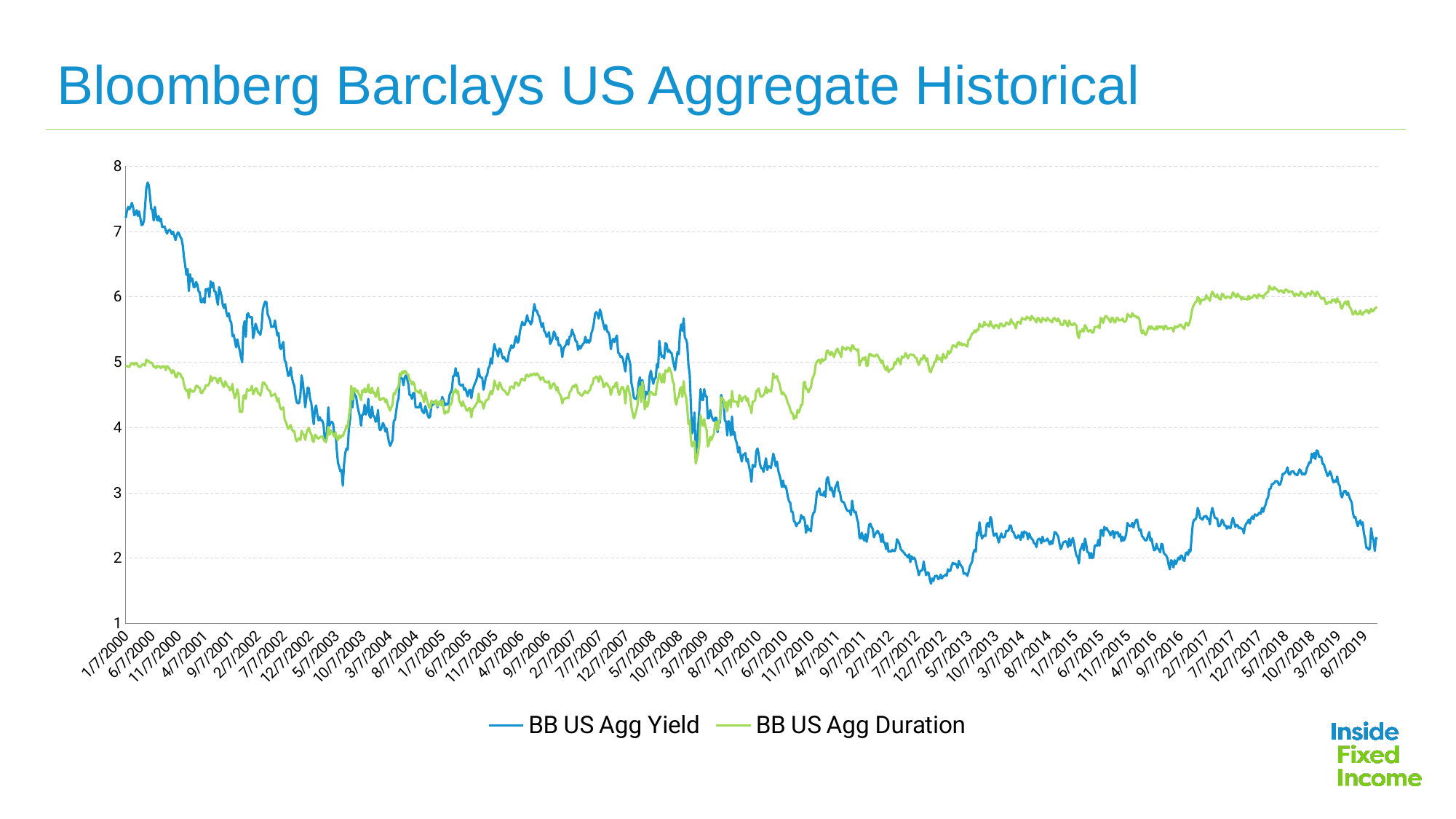

# Bloomberg Barclays US Aggregate Historical

### Chart

| Category | BB US Agg Yield | BB US Agg Duration |
|---|---|---|
| 36532 | 7.21 | 4.95 |
| 36539 | 7.32 | 4.9399999999999995 |
| 36546 | 7.38 | 4.93 |
| 36553 | 7.34 | 4.93 |
| 36560 | 7.38 | 4.97 |
| 36567 | 7.44 | 4.98 |
| 36574 | 7.38 | 4.99 |
| 36581 | 7.25 | 4.96 |
| 36588 | 7.27 | 4.99 |
| 36595 | 7.33 | 4.99 |
| 36602 | 7.24 | 4.95 |
| 36609 | 7.31 | 4.93 |
| 36616 | 7.21 | 4.93 |
| 36623 | 7.1 | 4.95 |
| 36630 | 7.11 | 4.97 |
| 36637 | 7.17 | 4.97 |
| 36644 | 7.4 | 4.95 |
| 36651 | 7.67 | 5.04 |
| 36658 | 7.75 | 5.02 |
| 36665 | 7.71 | 5.02 |
| 36672 | 7.54 | 4.99 |
| 36679 | 7.35 | 5.0 |
| 36686 | 7.33 | 4.98 |
| 36693 | 7.17 | 4.93 |
| 36700 | 7.38 | 4.9399999999999995 |
| 36707 | 7.24 | 4.91 |
| 36714 | 7.17 | 4.9399999999999995 |
| 36721 | 7.24 | 4.9399999999999995 |
| 36728 | 7.16 | 4.93 |
| 36735 | 7.2 | 4.91 |
| 36742 | 7.07 | 4.9399999999999995 |
| 36749 | 7.07 | 4.93 |
| 36756 | 7.08 | 4.9399999999999995 |
| 36763 | 7.02 | 4.88 |
| 36770 | 6.97 | 4.9399999999999995 |
| 36777 | 7.01 | 4.93 |
| 36784 | 7.03 | 4.9 |
| 36791 | 7.01 | 4.87 |
| 36798 | 6.96 | 4.83 |
| 36805 | 7.0 | 4.88 |
| 36812 | 6.9399999999999995 | 4.85 |
| 36819 | 6.87 | 4.78 |
| 36826 | 6.9399999999999995 | 4.77 |
| 36833 | 6.99 | 4.84 |
| 36840 | 6.97 | 4.83 |
| 36847 | 6.92 | 4.82 |
| 36854 | 6.89 | 4.77 |
| 36861 | 6.79 | 4.76 |
| 36868 | 6.61 | 4.66 |
| 36875 | 6.49 | 4.6 |
| 36882 | 6.34 | 4.5600000000000005 |
| 36889 | 6.43 | 4.58 |
| 36896 | 6.09 | 4.45 |
| 36903 | 6.35 | 4.59 |
| 36910 | 6.24 | 4.57 |
| 36917 | 6.28 | 4.55 |
| 36924 | 6.15 | 4.55 |
| 36931 | 6.15 | 4.58 |
| 36938 | 6.23 | 4.64 |
| 36945 | 6.19 | 4.64 |
| 36952 | 6.09 | 4.61 |
| 36959 | 6.07 | 4.61 |
| 36966 | 5.92 | 4.53 |
| 36973 | 5.92 | 4.53 |
| 36980 | 5.98 | 4.57 |
| 36987 | 5.91 | 4.59 |
| 36994 | 6.12 | 4.65 |
| 37001 | 6.1 | 4.64 |
| 37008 | 6.13 | 4.65 |
| 37015 | 6.0 | 4.68 |
| 37022 | 6.24 | 4.79 |
| 37029 | 6.15 | 4.71 |
| 37036 | 6.22 | 4.76 |
| 37043 | 6.09 | 4.76 |
| 37050 | 6.08 | 4.76 |
| 37057 | 5.97 | 4.72 |
| 37064 | 5.88 | 4.68 |
| 37071 | 6.15 | 4.75 |
| 37078 | 6.09 | 4.76 |
| 37085 | 6.01 | 4.7 |
| 37092 | 5.88 | 4.65 |
| 37099 | 5.83 | 4.62 |
| 37106 | 5.89 | 4.71 |
| 37113 | 5.76 | 4.67 |
| 37120 | 5.7 | 4.63 |
| 37127 | 5.75 | 4.62 |
| 37134 | 5.64 | 4.57 |
| 37141 | 5.61 | 4.59 |
| 37148 | 5.4 | 4.67 |
| 37155 | 5.42 | 4.52 |
| 37162 | 5.33 | 4.45 |
| 37169 | 5.23 | 4.51 |
| 37176 | 5.35 | 4.59 |
| 37183 | 5.26 | 4.51 |
| 37190 | 5.18 | 4.24 |
| 37197 | 5.08 | 4.24 |
| 37204 | 5.0 | 4.24 |
| 37211 | 5.53 | 4.48 |
| 37218 | 5.63 | 4.5 |
| 37225 | 5.39 | 4.44 |
| 37232 | 5.73 | 4.59 |
| 37239 | 5.75 | 4.57 |
| 37246 | 5.6899999999999995 | 4.57 |
| 37253 | 5.6899999999999995 | 4.58 |
| 37260 | 5.6899999999999995 | 4.64 |
| 37267 | 5.37 | 4.51 |
| 37274 | 5.45 | 4.55 |
| 37281 | 5.59 | 4.6 |
| 37288 | 5.54 | 4.6 |
| 37295 | 5.47 | 4.53 |
| 37302 | 5.45 | 4.52 |
| 37309 | 5.42 | 4.49 |
| 37316 | 5.53 | 4.5600000000000005 |
| 37323 | 5.8100000000000005 | 4.6899999999999995 |
| 37330 | 5.88 | 4.6899999999999995 |
| 37337 | 5.93 | 4.66 |
| 37344 | 5.92 | 4.64 |
| 37351 | 5.74 | 4.59 |
| 37358 | 5.6899999999999995 | 4.57 |
| 37365 | 5.64 | 4.5600000000000005 |
| 37372 | 5.54 | 4.48 |
| 37379 | 5.55 | 4.5 |
| 37386 | 5.54 | 4.5 |
| 37393 | 5.64 | 4.52 |
| 37400 | 5.53 | 4.47 |
| 37407 | 5.41 | 4.4 |
| 37414 | 5.45 | 4.45 |
| 37421 | 5.23 | 4.32 |
| 37428 | 5.2 | 4.28 |
| 37435 | 5.27 | 4.29 |
| 37442 | 5.31 | 4.31 |
| 37449 | 5.03 | 4.12 |
| 37456 | 5.0 | 4.09 |
| 37463 | 4.89 | 4.03 |
| 37470 | 4.79 | 3.98 |
| 37477 | 4.8100000000000005 | 4.01 |
| 37484 | 4.92 | 4.04 |
| 37491 | 4.77 | 3.9699999999999998 |
| 37498 | 4.6899999999999995 | 3.94 |
| 37505 | 4.64 | 3.95 |
| 37512 | 4.48 | 3.83 |
| 37519 | 4.39 | 3.79 |
| 37526 | 4.37 | 3.82 |
| 37533 | 4.38 | 3.84 |
| 37540 | 4.49 | 3.81 |
| 37547 | 4.8 | 3.95 |
| 37554 | 4.6899999999999995 | 3.9 |
| 37561 | 4.51 | 3.89 |
| 37568 | 4.31 | 3.81 |
| 37575 | 4.47 | 3.91 |
| 37582 | 4.61 | 3.9699999999999998 |
| 37589 | 4.6 | 4.0 |
| 37596 | 4.44 | 3.93 |
| 37603 | 4.38 | 3.9 |
| 37610 | 4.2 | 3.8 |
| 37617 | 4.05 | 3.7800000000000002 |
| 37624 | 4.29 | 3.89 |
| 37631 | 4.34 | 3.88 |
| 37638 | 4.2 | 3.84 |
| 37645 | 4.11 | 3.83 |
| 37652 | 4.16 | 3.85 |
| 37659 | 4.11 | 3.86 |
| 37666 | 4.11 | 3.87 |
| 37673 | 4.05 | 3.83 |
| 37680 | 3.86 | 3.79 |
| 37687 | 3.7800000000000002 | 3.7800000000000002 |
| 37694 | 3.94 | 3.84 |
| 37701 | 4.31 | 4.01 |
| 37708 | 4.03 | 3.89 |
| 37715 | 4.08 | 3.96 |
| 37722 | 4.09 | 3.93 |
| 37729 | 4.06 | 3.9 |
| 37736 | 3.9 | 3.86 |
| 37743 | 3.92 | 3.93 |
| 37750 | 3.66 | 3.83 |
| 37757 | 3.46 | 3.81 |
| 37764 | 3.4 | 3.88 |
| 37771 | 3.33 | 3.84 |
| 37778 | 3.35 | 3.88 |
| 37785 | 3.11 | 3.87 |
| 37792 | 3.43 | 3.92 |
| 37799 | 3.61 | 3.96 |
| 37806 | 3.68 | 4.03 |
| 37813 | 3.66 | 4.0 |
| 37820 | 3.98 | 4.17 |
| 37827 | 4.13 | 4.31 |
| 37834 | 4.5600000000000005 | 4.64 |
| 37841 | 4.31 | 4.43 |
| 37848 | 4.54 | 4.6 |
| 37855 | 4.5 | 4.6 |
| 37862 | 4.47 | 4.55 |
| 37869 | 4.34 | 4.57 |
| 37876 | 4.25 | 4.52 |
| 37883 | 4.18 | 4.49 |
| 37890 | 4.03 | 4.42 |
| 37897 | 4.2 | 4.57 |
| 37904 | 4.2 | 4.54 |
| 37911 | 4.35 | 4.6 |
| 37918 | 4.2 | 4.54 |
| 37925 | 4.25 | 4.5600000000000005 |
| 37932 | 4.44 | 4.66 |
| 37939 | 4.18 | 4.54 |
| 37946 | 4.15 | 4.53 |
| 37953 | 4.32 | 4.61 |
| 37960 | 4.18 | 4.53 |
| 37967 | 4.17 | 4.54 |
| 37974 | 4.09 | 4.47 |
| 37981 | 4.1 | 4.5 |
| 37988 | 4.27 | 4.61 |
| 37995 | 3.99 | 4.43 |
| 38002 | 3.96 | 4.42 |
| 38009 | 4.0 | 4.44 |
| 38016 | 4.07 | 4.45 |
| 38023 | 4.04 | 4.45 |
| 38030 | 3.94 | 4.39 |
| 38037 | 3.99 | 4.43 |
| 38044 | 3.89 | 4.36 |
| 38051 | 3.7800000000000002 | 4.3 |
| 38058 | 3.7199999999999998 | 4.26 |
| 38065 | 3.76 | 4.31 |
| 38072 | 3.81 | 4.35 |
| 38079 | 4.1 | 4.53 |
| 38086 | 4.12 | 4.51 |
| 38093 | 4.25 | 4.57 |
| 38100 | 4.39 | 4.6 |
| 38107 | 4.45 | 4.64 |
| 38114 | 4.8 | 4.83 |
| 38121 | 4.76 | 4.79 |
| 38128 | 4.75 | 4.86 |
| 38135 | 4.65 | 4.83 |
| 38142 | 4.77 | 4.87 |
| 38149 | 4.8 | 4.86 |
| 38156 | 4.75 | 4.82 |
| 38163 | 4.67 | 4.8100000000000005 |
| 38170 | 4.5 | 4.73 |
| 38177 | 4.5 | 4.71 |
| 38184 | 4.44 | 4.66 |
| 38191 | 4.53 | 4.7 |
| 38198 | 4.53 | 4.67 |
| 38205 | 4.31 | 4.5600000000000005 |
| 38212 | 4.31 | 4.5600000000000005 |
| 38219 | 4.31 | 4.55 |
| 38226 | 4.31 | 4.53 |
| 38233 | 4.38 | 4.58 |
| 38240 | 4.27 | 4.49 |
| 38247 | 4.24 | 4.47 |
| 38254 | 4.22 | 4.39 |
| 38261 | 4.33 | 4.54 |
| 38268 | 4.26 | 4.45 |
| 38275 | 4.19 | 4.38 |
| 38282 | 4.15 | 4.31 |
| 38289 | 4.17 | 4.3 |
| 38296 | 4.33 | 4.41 |
| 38303 | 4.35 | 4.4 |
| 38310 | 4.36 | 4.37 |
| 38317 | 4.4 | 4.38 |
| 38324 | 4.39 | 4.42 |
| 38331 | 4.31 | 4.33 |
| 38338 | 4.38 | 4.39 |
| 38345 | 4.38 | 4.4 |
| 38352 | 4.38 | 4.34 |
| 38359 | 4.47 | 4.42 |
| 38366 | 4.42 | 4.3 |
| 38373 | 4.34 | 4.21 |
| 38380 | 4.37 | 4.25 |
| 38387 | 4.35 | 4.23 |
| 38394 | 4.37 | 4.24 |
| 38401 | 4.5 | 4.34 |
| 38408 | 4.54 | 4.35 |
| 38415 | 4.59 | 4.4 |
| 38422 | 4.79 | 4.55 |
| 38429 | 4.79 | 4.54 |
| 38436 | 4.91 | 4.59 |
| 38443 | 4.79 | 4.53 |
| 38450 | 4.84 | 4.5600000000000005 |
| 38457 | 4.67 | 4.41 |
| 38464 | 4.65 | 4.37 |
| 38471 | 4.64 | 4.33 |
| 38478 | 4.66 | 4.4 |
| 38485 | 4.58 | 4.34 |
| 38492 | 4.6 | 4.32 |
| 38499 | 4.54 | 4.26 |
| 38506 | 4.48 | 4.26 |
| 38513 | 4.57 | 4.3 |
| 38520 | 4.58 | 4.3 |
| 38527 | 4.45 | 4.16 |
| 38534 | 4.57 | 4.28 |
| 38541 | 4.63 | 4.3 |
| 38548 | 4.68 | 4.33 |
| 38555 | 4.72 | 4.36 |
| 38562 | 4.79 | 4.39 |
| 38569 | 4.9 | 4.52 |
| 38576 | 4.78 | 4.39 |
| 38583 | 4.77 | 4.4 |
| 38590 | 4.76 | 4.38 |
| 38597 | 4.58 | 4.29 |
| 38604 | 4.67 | 4.36 |
| 38611 | 4.78 | 4.42 |
| 38618 | 4.8 | 4.42 |
| 38625 | 4.91 | 4.44 |
| 38632 | 4.9399999999999995 | 4.51 |
| 38639 | 5.06 | 4.5600000000000005 |
| 38646 | 4.98 | 4.51 |
| 38653 | 5.16 | 4.58 |
| 38660 | 5.28 | 4.72 |
| 38667 | 5.2 | 4.65 |
| 38674 | 5.17 | 4.64 |
| 38681 | 5.09 | 4.58 |
| 38688 | 5.21 | 4.6899999999999995 |
| 38695 | 5.2 | 4.67 |
| 38702 | 5.12 | 4.61 |
| 38709 | 5.06 | 4.58 |
| 38716 | 5.08 | 4.57 |
| 38723 | 5.04 | 4.55 |
| 38730 | 5.01 | 4.52 |
| 38737 | 5.02 | 4.5 |
| 38744 | 5.15 | 4.54 |
| 38751 | 5.2 | 4.62 |
| 38758 | 5.26 | 4.63 |
| 38765 | 5.22 | 4.62 |
| 38772 | 5.24 | 4.6 |
| 38779 | 5.34 | 4.6899999999999995 |
| 38786 | 5.4 | 4.6899999999999995 |
| 38793 | 5.3 | 4.67 |
| 38800 | 5.32 | 4.64 |
| 38807 | 5.47 | 4.68 |
| 38814 | 5.55 | 4.74 |
| 38821 | 5.62 | 4.75 |
| 38828 | 5.57 | 4.73 |
| 38835 | 5.57 | 4.72 |
| 38842 | 5.64 | 4.8 |
| 38849 | 5.72 | 4.8100000000000005 |
| 38856 | 5.63 | 4.78 |
| 38863 | 5.63 | 4.79 |
| 38870 | 5.58 | 4.82 |
| 38877 | 5.62 | 4.8 |
| 38884 | 5.77 | 4.82 |
| 38891 | 5.89 | 4.83 |
| 38898 | 5.79 | 4.8 |
| 38905 | 5.79 | 4.83 |
| 38912 | 5.73 | 4.8100000000000005 |
| 38919 | 5.7 | 4.78 |
| 38926 | 5.62 | 4.73 |
| 38933 | 5.54 | 4.76 |
| 38940 | 5.6 | 4.77 |
| 38947 | 5.48 | 4.72 |
| 38954 | 5.46 | 4.7 |
| 38961 | 5.39 | 4.7 |
| 38968 | 5.41 | 4.6899999999999995 |
| 38975 | 5.46 | 4.71 |
| 38982 | 5.28 | 4.6 |
| 38989 | 5.32 | 4.61 |
| 38996 | 5.37 | 4.66 |
| 39003 | 5.47 | 4.68 |
| 39010 | 5.44 | 4.65 |
| 39017 | 5.35 | 4.57 |
| 39024 | 5.38 | 4.62 |
| 39031 | 5.26 | 4.54 |
| 39038 | 5.27 | 4.51 |
| 39045 | 5.23 | 4.47 |
| 39052 | 5.08 | 4.37 |
| 39059 | 5.21 | 4.44 |
| 39066 | 5.24 | 4.44 |
| 39073 | 5.27 | 4.45 |
| 39080 | 5.34 | 4.46 |
| 39087 | 5.27 | 4.45 |
| 39094 | 5.39 | 4.54 |
| 39101 | 5.4 | 4.5600000000000005 |
| 39108 | 5.5 | 4.61 |
| 39115 | 5.44 | 4.64 |
| 39122 | 5.4 | 4.62 |
| 39129 | 5.32 | 4.66 |
| 39136 | 5.32 | 4.64 |
| 39143 | 5.19 | 4.53 |
| 39150 | 5.25 | 4.53 |
| 39157 | 5.21 | 4.5 |
| 39164 | 5.25 | 4.49 |
| 39171 | 5.28 | 4.5 |
| 39178 | 5.3 | 4.54 |
| 39185 | 5.39 | 4.5600000000000005 |
| 39192 | 5.3 | 4.53 |
| 39199 | 5.34 | 4.53 |
| 39206 | 5.3 | 4.5600000000000005 |
| 39213 | 5.33 | 4.58 |
| 39220 | 5.45 | 4.65 |
| 39227 | 5.5 | 4.67 |
| 39234 | 5.6 | 4.76 |
| 39241 | 5.74 | 4.76 |
| 39248 | 5.77 | 4.78 |
| 39255 | 5.74 | 4.76 |
| 39262 | 5.67 | 4.7 |
| 39269 | 5.8100000000000005 | 4.79 |
| 39276 | 5.75 | 4.76 |
| 39283 | 5.65 | 4.72 |
| 39290 | 5.57 | 4.62 |
| 39297 | 5.5 | 4.64 |
| 39304 | 5.57 | 4.68 |
| 39311 | 5.47 | 4.67 |
| 39318 | 5.46 | 4.63 |
| 39325 | 5.4 | 4.62 |
| 39332 | 5.2 | 4.5 |
| 39339 | 5.32 | 4.57 |
| 39346 | 5.36 | 4.63 |
| 39353 | 5.31 | 4.62 |
| 39360 | 5.37 | 4.68 |
| 39367 | 5.41 | 4.6899999999999995 |
| 39374 | 5.15 | 4.55 |
| 39381 | 5.13 | 4.5 |
| 39388 | 5.08 | 4.57 |
| 39395 | 5.09 | 4.62 |
| 39402 | 5.05 | 4.62 |
| 39409 | 4.95 | 4.55 |
| 39416 | 4.86 | 4.37 |
| 39423 | 5.07 | 4.59 |
| 39430 | 5.13 | 4.64 |
| 39437 | 5.05 | 4.5600000000000005 |
| 39444 | 4.97 | 4.48 |
| 39451 | 4.68 | 4.31 |
| 39458 | 4.59 | 4.22 |
| 39465 | 4.46 | 4.14 |
| 39472 | 4.44 | 4.19 |
| 39479 | 4.44 | 4.26 |
| 39486 | 4.5 | 4.34 |
| 39493 | 4.6899999999999995 | 4.55 |
| 39500 | 4.77 | 4.63 |
| 39507 | 4.49 | 4.39 |
| 39514 | 4.73 | 4.7 |
| 39521 | 4.62 | 4.53 |
| 39528 | 4.43 | 4.28 |
| 39535 | 4.55 | 4.4 |
| 39542 | 4.52 | 4.32 |
| 39549 | 4.51 | 4.38 |
| 39556 | 4.79 | 4.54 |
| 39563 | 4.87 | 4.55 |
| 39570 | 4.76 | 4.53 |
| 39577 | 4.67 | 4.5 |
| 39584 | 4.75 | 4.51 |
| 39591 | 4.76 | 4.5 |
| 39598 | 4.97 | 4.65 |
| 39605 | 4.92 | 4.73 |
| 39612 | 5.33 | 4.83 |
| 39619 | 5.17 | 4.77 |
| 39626 | 5.08 | 4.6899999999999995 |
| 39633 | 5.1 | 4.82 |
| 39640 | 5.06 | 4.6899999999999995 |
| 39647 | 5.29 | 4.88 |
| 39654 | 5.28 | 4.86 |
| 39661 | 5.16 | 4.86 |
| 39668 | 5.19 | 4.92 |
| 39675 | 5.15 | 4.88 |
| 39682 | 5.15 | 4.83 |
| 39689 | 5.05 | 4.71 |
| 39696 | 4.96 | 4.67 |
| 39703 | 4.88 | 4.42 |
| 39710 | 5.03 | 4.35 |
| 39717 | 5.16 | 4.45 |
| 39724 | 5.12 | 4.47 |
| 39731 | 5.47 | 4.59 |
| 39738 | 5.58 | 4.62 |
| 39745 | 5.48 | 4.47 |
| 39752 | 5.67 | 4.71 |
| 39759 | 5.38 | 4.53 |
| 39766 | 5.35 | 4.47 |
| 39773 | 5.28 | 4.31 |
| 39780 | 4.96 | 4.05 |
| 39787 | 4.82 | 4.11 |
| 39794 | 4.36 | 3.82 |
| 39801 | 3.91 | 3.71 |
| 39808 | 4.01 | 3.76 |
| 39815 | 4.23 | 3.79 |
| 39822 | 3.59 | 3.45 |
| 39829 | 3.75 | 3.5300000000000002 |
| 39836 | 4.01 | 3.62 |
| 39843 | 4.27 | 3.76 |
| 39850 | 4.59 | 4.19 |
| 39857 | 4.43 | 4.08 |
| 39864 | 4.42 | 4.03 |
| 39871 | 4.59 | 4.13 |
| 39878 | 4.48 | 4.02 |
| 39885 | 4.48 | 3.96 |
| 39892 | 4.14 | 3.71 |
| 39899 | 4.15 | 3.75 |
| 39906 | 4.27 | 3.86 |
| 39913 | 4.18 | 3.81 |
| 39920 | 4.13 | 3.87 |
| 39927 | 4.1 | 3.9 |
| 39934 | 4.15 | 4.06 |
| 39941 | 4.15 | 4.09 |
| 39948 | 3.93 | 3.96 |
| 39955 | 4.07 | 4.07 |
| 39962 | 4.08 | 4.14 |
| 39969 | 4.5 | 4.46 |
| 39976 | 4.42 | 4.45 |
| 39983 | 4.37 | 4.42 |
| 39990 | 4.11 | 4.3 |
| 39997 | 4.09 | 4.39 |
| 40004 | 3.88 | 4.25 |
| 40011 | 4.1 | 4.4 |
| 40018 | 4.06 | 4.42 |
| 40025 | 3.88 | 4.31 |
| 40032 | 4.17 | 4.5600000000000005 |
| 40039 | 3.89 | 4.4 |
| 40046 | 3.93 | 4.4 |
| 40053 | 3.81 | 4.4 |
| 40060 | 3.76 | 4.39 |
| 40067 | 3.62 | 4.32 |
| 40074 | 3.7 | 4.5 |
| 40081 | 3.57 | 4.46 |
| 40088 | 3.48 | 4.4 |
| 40095 | 3.58 | 4.45 |
| 40102 | 3.59 | 4.47 |
| 40109 | 3.61 | 4.48 |
| 40116 | 3.48 | 4.41 |
| 40123 | 3.52 | 4.45 |
| 40130 | 3.4 | 4.34 |
| 40137 | 3.32 | 4.32 |
| 40144 | 3.17 | 4.22 |
| 40151 | 3.43 | 4.4 |
| 40158 | 3.4 | 4.4 |
| 40165 | 3.4 | 4.42 |
| 40172 | 3.64 | 4.5600000000000005 |
| 40179 | 3.68 | 4.57 |
| 40186 | 3.59 | 4.6 |
| 40193 | 3.44 | 4.5 |
| 40200 | 3.38 | 4.47 |
| 40207 | 3.37 | 4.48 |
| 40214 | 3.32 | 4.5 |
| 40221 | 3.44 | 4.53 |
| 40228 | 3.5300000000000002 | 4.62 |
| 40235 | 3.35 | 4.53 |
| 40242 | 3.41 | 4.58 |
| 40249 | 3.4 | 4.5600000000000005 |
| 40256 | 3.38 | 4.55 |
| 40263 | 3.48 | 4.64 |
| 40270 | 3.6 | 4.83 |
| 40277 | 3.5300000000000002 | 4.76 |
| 40284 | 3.41 | 4.77 |
| 40291 | 3.48 | 4.79 |
| 40298 | 3.35 | 4.72 |
| 40305 | 3.2800000000000002 | 4.68 |
| 40312 | 3.21 | 4.59 |
| 40319 | 3.09 | 4.51 |
| 40326 | 3.19 | 4.54 |
| 40333 | 3.09 | 4.51 |
| 40340 | 3.11 | 4.49 |
| 40347 | 3.05 | 4.44 |
| 40354 | 2.94 | 4.37 |
| 40361 | 2.87 | 4.34 |
| 40368 | 2.85 | 4.28 |
| 40375 | 2.71 | 4.22 |
| 40382 | 2.71 | 4.22 |
| 40389 | 2.57 | 4.13 |
| 40396 | 2.55 | 4.18 |
| 40403 | 2.49 | 4.15 |
| 40410 | 2.5300000000000002 | 4.27 |
| 40417 | 2.54 | 4.23 |
| 40424 | 2.56 | 4.28 |
| 40431 | 2.66 | 4.35 |
| 40438 | 2.61 | 4.35 |
| 40445 | 2.63 | 4.6899999999999995 |
| 40452 | 2.57 | 4.7 |
| 40459 | 2.39 | 4.59 |
| 40466 | 2.5 | 4.59 |
| 40473 | 2.43 | 4.54 |
| 40480 | 2.45 | 4.59 |
| 40487 | 2.41 | 4.61 |
| 40494 | 2.62 | 4.73 |
| 40501 | 2.69 | 4.78 |
| 40508 | 2.71 | 4.83 |
| 40515 | 2.83 | 4.97 |
| 40522 | 3.02 | 5.01 |
| 40529 | 3.02 | 5.03 |
| 40536 | 3.07 | 5.04 |
| 40543 | 2.9699999999999998 | 4.98 |
| 40550 | 2.98 | 5.05 |
| 40557 | 2.96 | 5.02 |
| 40564 | 3.02 | 5.04 |
| 40571 | 2.94 | 5.04 |
| 40578 | 3.21 | 5.17 |
| 40585 | 3.24 | 5.18 |
| 40592 | 3.15 | 5.14 |
| 40599 | 3.04 | 5.11 |
| 40606 | 3.08 | 5.16 |
| 40613 | 3.0 | 5.13 |
| 40620 | 2.94 | 5.08 |
| 40627 | 3.08 | 5.13 |
| 40634 | 3.12 | 5.19 |
| 40641 | 3.17 | 5.21 |
| 40648 | 3.03 | 5.15 |
| 40655 | 3.01 | 5.13 |
| 40662 | 2.89 | 5.08 |
| 40669 | 2.86 | 5.24 |
| 40676 | 2.86 | 5.21 |
| 40683 | 2.82 | 5.21 |
| 40690 | 2.76 | 5.19 |
| 40697 | 2.73 | 5.23 |
| 40704 | 2.7199999999999998 | 5.22 |
| 40711 | 2.73 | 5.21 |
| 40718 | 2.66 | 5.17 |
| 40725 | 2.88 | 5.26 |
| 40732 | 2.75 | 5.25 |
| 40739 | 2.7 | 5.2 |
| 40746 | 2.71 | 5.2 |
| 40753 | 2.61 | 5.18 |
| 40760 | 2.54 | 5.2 |
| 40767 | 2.32 | 4.95 |
| 40774 | 2.3 | 5.01 |
| 40781 | 2.39 | 5.03 |
| 40788 | 2.31 | 5.07 |
| 40795 | 2.27 | 5.04 |
| 40802 | 2.37 | 5.08 |
| 40809 | 2.25 | 4.9399999999999995 |
| 40816 | 2.35 | 4.96 |
| 40823 | 2.51 | 5.12 |
| 40830 | 2.5300000000000002 | 5.13 |
| 40837 | 2.48 | 5.1 |
| 40844 | 2.45 | 5.11 |
| 40851 | 2.32 | 5.09 |
| 40858 | 2.37 | 5.09 |
| 40865 | 2.39 | 5.12 |
| 40872 | 2.42 | 5.11 |
| 40879 | 2.39 | 5.07 |
| 40886 | 2.35 | 5.04 |
| 40893 | 2.25 | 4.99 |
| 40900 | 2.37 | 5.03 |
| 40907 | 2.24 | 4.95 |
| 40914 | 2.24 | 4.91 |
| 40921 | 2.14 | 4.88 |
| 40928 | 2.23 | 4.9399999999999995 |
| 40935 | 2.1 | 4.85 |
| 40942 | 2.11 | 4.88 |
| 40949 | 2.1 | 4.89 |
| 40956 | 2.13 | 4.9 |
| 40963 | 2.11 | 4.92 |
| 40970 | 2.11 | 5.0 |
| 40977 | 2.15 | 4.97 |
| 40984 | 2.29 | 5.04 |
| 40991 | 2.26 | 5.06 |
| 40998 | 2.22 | 5.01 |
| 41005 | 2.14 | 4.97 |
| 41012 | 2.12 | 5.09 |
| 41019 | 2.1 | 5.07 |
| 41026 | 2.08 | 5.08 |
| 41033 | 2.05 | 5.14 |
| 41040 | 2.04 | 5.11 |
| 41047 | 2.01 | 5.06 |
| 41054 | 2.06 | 5.1 |
| 41061 | 1.94 | 5.12 |
| 41068 | 2.03 | 5.12 |
| 41075 | 1.99 | 5.11 |
| 41082 | 2.01 | 5.11 |
| 41089 | 1.98 | 5.07 |
| 41096 | 1.9 | 5.07 |
| 41103 | 1.83 | 5.01 |
| 41110 | 1.74 | 4.96 |
| 41117 | 1.8 | 5.01 |
| 41124 | 1.81 | 5.06 |
| 41131 | 1.8199999999999998 | 5.04 |
| 41138 | 1.95 | 5.11 |
| 41145 | 1.8399999999999999 | 5.08 |
| 41152 | 1.74 | 5.02 |
| 41159 | 1.78 | 5.06 |
| 41166 | 1.78 | 4.9399999999999995 |
| 41173 | 1.6800000000000002 | 4.86 |
| 41180 | 1.6099999999999999 | 4.85 |
| 41187 | 1.69 | 4.92 |
| 41194 | 1.65 | 4.9399999999999995 |
| 41201 | 1.72 | 5.01 |
| 41208 | 1.73 | 5.01 |
| 41215 | 1.73 | 5.11 |
| 41222 | 1.6800000000000002 | 5.04 |
| 41229 | 1.69 | 5.05 |
| 41236 | 1.75 | 5.07 |
| 41243 | 1.69 | 5.0 |
| 41250 | 1.72 | 5.13 |
| 41257 | 1.73 | 5.09 |
| 41264 | 1.75 | 5.06 |
| 41271 | 1.73 | 5.08 |
| 41278 | 1.83 | 5.17 |
| 41285 | 1.8 | 5.13 |
| 41292 | 1.81 | 5.15 |
| 41299 | 1.88 | 5.2 |
| 41306 | 1.9300000000000002 | 5.26 |
| 41313 | 1.9100000000000001 | 5.26 |
| 41320 | 1.92 | 5.24 |
| 41327 | 1.9 | 5.23 |
| 41334 | 1.85 | 5.29 |
| 41341 | 1.96 | 5.31 |
| 41348 | 1.9100000000000001 | 5.27 |
| 41355 | 1.88 | 5.29 |
| 41362 | 1.8599999999999999 | 5.26 |
| 41369 | 1.76 | 5.28 |
| 41376 | 1.77 | 5.27 |
| 41383 | 1.76 | 5.25 |
| 41390 | 1.73 | 5.24 |
| 41397 | 1.79 | 5.35 |
| 41404 | 1.87 | 5.35 |
| 41411 | 1.9100000000000001 | 5.4 |
| 41418 | 1.95 | 5.44 |
| 41425 | 2.08 | 5.45 |
| 41432 | 2.13 | 5.49 |
| 41439 | 2.1 | 5.46 |
| 41446 | 2.39 | 5.5 |
| 41453 | 2.35 | 5.49 |
| 41460 | 2.55 | 5.59 |
| 41467 | 2.42 | 5.5600000000000005 |
| 41474 | 2.3 | 5.54 |
| 41481 | 2.33 | 5.55 |
| 41488 | 2.35 | 5.62 |
| 41495 | 2.34 | 5.57 |
| 41502 | 2.52 | 5.58 |
| 41509 | 2.54 | 5.57 |
| 41516 | 2.48 | 5.55 |
| 41523 | 2.63 | 5.63 |
| 41530 | 2.59 | 5.57 |
| 41537 | 2.41 | 5.55 |
| 41544 | 2.34 | 5.52 |
| 41551 | 2.37 | 5.57 |
| 41558 | 2.38 | 5.57 |
| 41565 | 2.3 | 5.55 |
| 41572 | 2.24 | 5.52 |
| 41579 | 2.32 | 5.59 |
| 41586 | 2.38 | 5.59 |
| 41593 | 2.32 | 5.5600000000000005 |
| 41600 | 2.32 | 5.55 |
| 41607 | 2.33 | 5.5600000000000005 |
| 41614 | 2.42 | 5.61 |
| 41621 | 2.41 | 5.6 |
| 41628 | 2.43 | 5.58 |
| 41635 | 2.5 | 5.58 |
| 41642 | 2.5 | 5.66 |
| 41649 | 2.41 | 5.61 |
| 41656 | 2.4 | 5.6 |
| 41663 | 2.35 | 5.57 |
| 41670 | 2.31 | 5.52 |
| 41677 | 2.31 | 5.61 |
| 41684 | 2.35 | 5.62 |
| 41691 | 2.33 | 5.61 |
| 41698 | 2.2800000000000002 | 5.59 |
| 41705 | 2.4 | 5.68 |
| 41712 | 2.32 | 5.66 |
| 41719 | 2.41 | 5.66 |
| 41726 | 2.39 | 5.65 |
| 41733 | 2.39 | 5.7 |
| 41740 | 2.29 | 5.68 |
| 41747 | 2.38 | 5.68 |
| 41754 | 2.33 | 5.64 |
| 41761 | 2.3 | 5.71 |
| 41768 | 2.2800000000000002 | 5.68 |
| 41775 | 2.23 | 5.67 |
| 41782 | 2.22 | 5.64 |
| 41789 | 2.17 | 5.61 |
| 41796 | 2.2800000000000002 | 5.68 |
| 41803 | 2.3 | 5.67 |
| 41810 | 2.29 | 5.63 |
| 41817 | 2.23 | 5.61 |
| 41824 | 2.33 | 5.68 |
| 41831 | 2.26 | 5.66 |
| 41838 | 2.27 | 5.65 |
| 41845 | 2.27 | 5.63 |
| 41852 | 2.3 | 5.68 |
| 41859 | 2.26 | 5.66 |
| 41866 | 2.21 | 5.64 |
| 41873 | 2.26 | 5.63 |
| 41880 | 2.22 | 5.61 |
| 41887 | 2.29 | 5.67 |
| 41894 | 2.4 | 5.68 |
| 41901 | 2.39 | 5.65 |
| 41908 | 2.36 | 5.63 |
| 41915 | 2.33 | 5.67 |
| 41922 | 2.22 | 5.63 |
| 41929 | 2.14 | 5.58 |
| 41936 | 2.18 | 5.57 |
| 41943 | 2.24 | 5.57 |
| 41950 | 2.25 | 5.64 |
| 41957 | 2.26 | 5.63 |
| 41964 | 2.24 | 5.58 |
| 41971 | 2.17 | 5.55 |
| 41978 | 2.3 | 5.64 |
| 41985 | 2.19 | 5.59 |
| 41992 | 2.26 | 5.57 |
| 41999 | 2.31 | 5.57 |
| 42006 | 2.23 | 5.6 |
| 42013 | 2.12 | 5.58 |
| 42020 | 2.04 | 5.5600000000000005 |
| 42027 | 2.02 | 5.41 |
| 42034 | 1.92 | 5.37 |
| 42041 | 2.12 | 5.48 |
| 42048 | 2.16 | 5.47 |
| 42055 | 2.22 | 5.51 |
| 42062 | 2.12 | 5.47 |
| 42069 | 2.3 | 5.57 |
| 42076 | 2.22 | 5.54 |
| 42083 | 2.09 | 5.49 |
| 42090 | 2.09 | 5.47 |
| 42097 | 2.0 | 5.49 |
| 42104 | 2.08 | 5.49 |
| 42111 | 2.0 | 5.45 |
| 42118 | 2.02 | 5.46 |
| 42125 | 2.19 | 5.54 |
| 42132 | 2.2 | 5.54 |
| 42139 | 2.19 | 5.54 |
| 42146 | 2.2800000000000002 | 5.5600000000000005 |
| 42153 | 2.19 | 5.52 |
| 42160 | 2.43 | 5.68 |
| 42167 | 2.43 | 5.66 |
| 42174 | 2.34 | 5.6 |
| 42181 | 2.48 | 5.67 |
| 42188 | 2.44 | 5.71 |
| 42195 | 2.46 | 5.7 |
| 42202 | 2.42 | 5.67 |
| 42209 | 2.4 | 5.65 |
| 42216 | 2.35 | 5.61 |
| 42223 | 2.39 | 5.68 |
| 42230 | 2.42 | 5.68 |
| 42237 | 2.31 | 5.62 |
| 42244 | 2.4 | 5.61 |
| 42251 | 2.38 | 5.68 |
| 42258 | 2.4 | 5.68 |
| 42265 | 2.33 | 5.64 |
| 42272 | 2.37 | 5.65 |
| 42279 | 2.26 | 5.64 |
| 42286 | 2.33 | 5.67 |
| 42293 | 2.27 | 5.62 |
| 42300 | 2.3 | 5.62 |
| 42307 | 2.37 | 5.64 |
| 42314 | 2.54 | 5.74 |
| 42321 | 2.51 | 5.72 |
| 42328 | 2.49 | 5.7 |
| 42335 | 2.49 | 5.6899999999999995 |
| 42342 | 2.54 | 5.75 |
| 42349 | 2.4699999999999998 | 5.72 |
| 42356 | 2.54 | 5.7 |
| 42363 | 2.58 | 5.71 |
| 42370 | 2.59 | 5.68 |
| 42377 | 2.49 | 5.6899999999999995 |
| 42384 | 2.42 | 5.65 |
| 42391 | 2.44 | 5.52 |
| 42398 | 2.34 | 5.44 |
| 42405 | 2.32 | 5.49 |
| 42412 | 2.29 | 5.44 |
| 42419 | 2.27 | 5.42 |
| 42426 | 2.2800000000000002 | 5.45 |
| 42433 | 2.35 | 5.52 |
| 42440 | 2.4 | 5.55 |
| 42447 | 2.27 | 5.51 |
| 42454 | 2.3 | 5.55 |
| 42461 | 2.19 | 5.52 |
| 42468 | 2.12 | 5.51 |
| 42475 | 2.13 | 5.5 |
| 42482 | 2.22 | 5.55 |
| 42489 | 2.15 | 5.51 |
| 42496 | 2.13 | 5.55 |
| 42503 | 2.09 | 5.53 |
| 42510 | 2.22 | 5.55 |
| 42517 | 2.21 | 5.54 |
| 42524 | 2.08 | 5.5 |
| 42531 | 2.06 | 5.5600000000000005 |
| 42538 | 2.04 | 5.55 |
| 42545 | 2.0 | 5.51 |
| 42552 | 1.9 | 5.52 |
| 42559 | 1.83 | 5.52 |
| 42566 | 1.97 | 5.53 |
| 42573 | 1.95 | 5.52 |
| 42580 | 1.8599999999999999 | 5.47 |
| 42587 | 1.97 | 5.55 |
| 42594 | 1.9100000000000001 | 5.53 |
| 42601 | 1.96 | 5.55 |
| 42608 | 2.01 | 5.54 |
| 42615 | 1.98 | 5.57 |
| 42622 | 2.04 | 5.58 |
| 42629 | 2.04 | 5.55 |
| 42636 | 1.97 | 5.53 |
| 42643 | 1.96 | 5.51 |
| 42650 | 2.07 | 5.6 |
| 42657 | 2.09 | 5.6 |
| 42664 | 2.05 | 5.5600000000000005 |
| 42671 | 2.13 | 5.59 |
| 42678 | 2.1 | 5.66 |
| 42685 | 2.34 | 5.77 |
| 42692 | 2.54 | 5.85 |
| 42699 | 2.59 | 5.88 |
| 42706 | 2.59 | 5.92 |
| 42713 | 2.63 | 5.93 |
| 42720 | 2.77 | 6.0 |
| 42727 | 2.71 | 5.98 |
| 42734 | 2.61 | 5.89 |
| 42741 | 2.61 | 5.96 |
| 42748 | 2.59 | 5.95 |
| 42755 | 2.64 | 5.96 |
| 42762 | 2.63 | 5.96 |
| 42769 | 2.65 | 6.03 |
| 42776 | 2.6 | 5.98 |
| 42783 | 2.61 | 5.98 |
| 42790 | 2.52 | 5.9399999999999995 |
| 42797 | 2.68 | 6.03 |
| 42804 | 2.77 | 6.08 |
| 42811 | 2.7 | 6.05 |
| 42818 | 2.62 | 6.01 |
| 42825 | 2.61 | 6.0 |
| 42832 | 2.61 | 6.04 |
| 42839 | 2.49 | 5.99 |
| 42846 | 2.49 | 5.97 |
| 42853 | 2.5300000000000002 | 5.96 |
| 42860 | 2.59 | 6.05 |
| 42867 | 2.56 | 6.04 |
| 42874 | 2.5 | 6.0 |
| 42881 | 2.5 | 5.98 |
| 42888 | 2.45 | 6.01 |
| 42895 | 2.49 | 6.0 |
| 42902 | 2.4699999999999998 | 6.0 |
| 42909 | 2.46 | 5.98 |
| 42916 | 2.55 | 6.01 |
| 42923 | 2.62 | 6.07 |
| 42930 | 2.55 | 6.05 |
| 42937 | 2.48 | 6.01 |
| 42944 | 2.51 | 6.0 |
| 42951 | 2.5 | 6.05 |
| 42958 | 2.46 | 6.01 |
| 42965 | 2.4699999999999998 | 6.01 |
| 42972 | 2.45 | 5.96 |
| 42979 | 2.45 | 6.0 |
| 42986 | 2.38 | 5.97 |
| 42993 | 2.49 | 5.97 |
| 43000 | 2.5300000000000002 | 5.97 |
| 43007 | 2.55 | 5.96 |
| 43014 | 2.59 | 6.02 |
| 43021 | 2.5300000000000002 | 5.97 |
| 43028 | 2.61 | 5.99 |
| 43035 | 2.64 | 5.99 |
| 43042 | 2.6 | 6.02 |
| 43049 | 2.67 | 6.03 |
| 43056 | 2.66 | 6.01 |
| 43063 | 2.65 | 5.98 |
| 43070 | 2.68 | 6.04 |
| 43077 | 2.7 | 6.03 |
| 43084 | 2.68 | 6.01 |
| 43091 | 2.77 | 6.02 |
| 43098 | 2.71 | 5.98 |
| 43105 | 2.7800000000000002 | 6.03 |
| 43112 | 2.82 | 6.05 |
| 43119 | 2.9 | 6.07 |
| 43126 | 2.93 | 6.07 |
| 43133 | 3.06 | 6.17 |
| 43140 | 3.06 | 6.14 |
| 43147 | 3.13 | 6.12 |
| 43154 | 3.14 | 6.11 |
| 43161 | 3.15 | 6.15 |
| 43168 | 3.18 | 6.13 |
| 43175 | 3.18 | 6.12 |
| 43182 | 3.17 | 6.1 |
| 43189 | 3.12 | 6.08 |
| 43196 | 3.13 | 6.1 |
| 43203 | 3.19 | 6.1 |
| 43210 | 3.29 | 6.08 |
| 43217 | 3.29 | 6.06 |
| 43224 | 3.31 | 6.11 |
| 43231 | 3.33 | 6.11 |
| 43238 | 3.39 | 6.1 |
| 43245 | 3.29 | 6.07 |
| 43252 | 3.2800000000000002 | 6.09 |
| 43259 | 3.32 | 6.08 |
| 43266 | 3.33 | 6.08 |
| 43273 | 3.33 | 6.04 |
| 43280 | 3.29 | 6.01 |
| 43287 | 3.2800000000000002 | 6.05 |
| 43294 | 3.27 | 6.04 |
| 43301 | 3.31 | 6.02 |
| 43308 | 3.36 | 6.03 |
| 43315 | 3.34 | 6.08 |
| 43322 | 3.2800000000000002 | 6.05 |
| 43329 | 3.3 | 6.05 |
| 43336 | 3.2800000000000002 | 6.01 |
| 43343 | 3.3 | 6.0 |
| 43350 | 3.38 | 6.05 |
| 43357 | 3.42 | 6.06 |
| 43364 | 3.4699999999999998 | 6.05 |
| 43371 | 3.46 | 6.03 |
| 43378 | 3.6 | 6.09 |
| 43385 | 3.54 | 6.07 |
| 43392 | 3.61 | 6.05 |
| 43399 | 3.52 | 6.01 |
| 43406 | 3.65 | 6.08 |
| 43413 | 3.64 | 6.07 |
| 43420 | 3.55 | 6.03 |
| 43427 | 3.56 | 6.0 |
| 43434 | 3.54 | 5.97 |
| 43441 | 3.44 | 5.98 |
| 43448 | 3.44 | 5.99 |
| 43455 | 3.37 | 5.9399999999999995 |
| 43462 | 3.32 | 5.89 |
| 43469 | 3.26 | 5.9 |
| 43476 | 3.2800000000000002 | 5.92 |
| 43483 | 3.33 | 5.93 |
| 43490 | 3.29 | 5.91 |
| 43497 | 3.21 | 5.96 |
| 43504 | 3.16 | 5.9399999999999995 |
| 43511 | 3.19 | 5.96 |
| 43518 | 3.17 | 5.91 |
| 43525 | 3.25 | 5.98 |
| 43532 | 3.14 | 5.93 |
| 43539 | 3.11 | 5.93 |
| 43546 | 2.9699999999999998 | 5.84 |
| 43553 | 2.93 | 5.82 |
| 43560 | 3.0 | 5.88 |
| 43567 | 3.03 | 5.91 |
| 43574 | 3.03 | 5.93 |
| 43581 | 2.9699999999999998 | 5.88 |
| 43588 | 3.0 | 5.9399999999999995 |
| 43595 | 2.94 | 5.85 |
| 43602 | 2.89 | 5.83 |
| 43609 | 2.85 | 5.78 |
| 43616 | 2.69 | 5.73 |
| 43623 | 2.62 | 5.75 |
| 43630 | 2.63 | 5.79 |
| 43637 | 2.55 | 5.74 |
| 43644 | 2.49 | 5.73 |
| 43651 | 2.55 | 5.75 |
| 43658 | 2.58 | 5.79 |
| 43665 | 2.51 | 5.73 |
| 43672 | 2.55 | 5.73 |
| 43679 | 2.38 | 5.77 |
| 43686 | 2.3 | 5.77 |
| 43693 | 2.16 | 5.8 |
| 43700 | 2.16 | 5.79 |
| 43707 | 2.13 | 5.75 |
| 43714 | 2.15 | 5.77 |
| 43721 | 2.46 | 5.82 |
| 43728 | 2.33 | 5.78 |
| 43735 | 2.27 | 5.79 |
| 43742 | 2.11 | 5.82 |
| 43749 | 2.31 | 5.84 |
| 43756 | 2.29 | 5.84 |